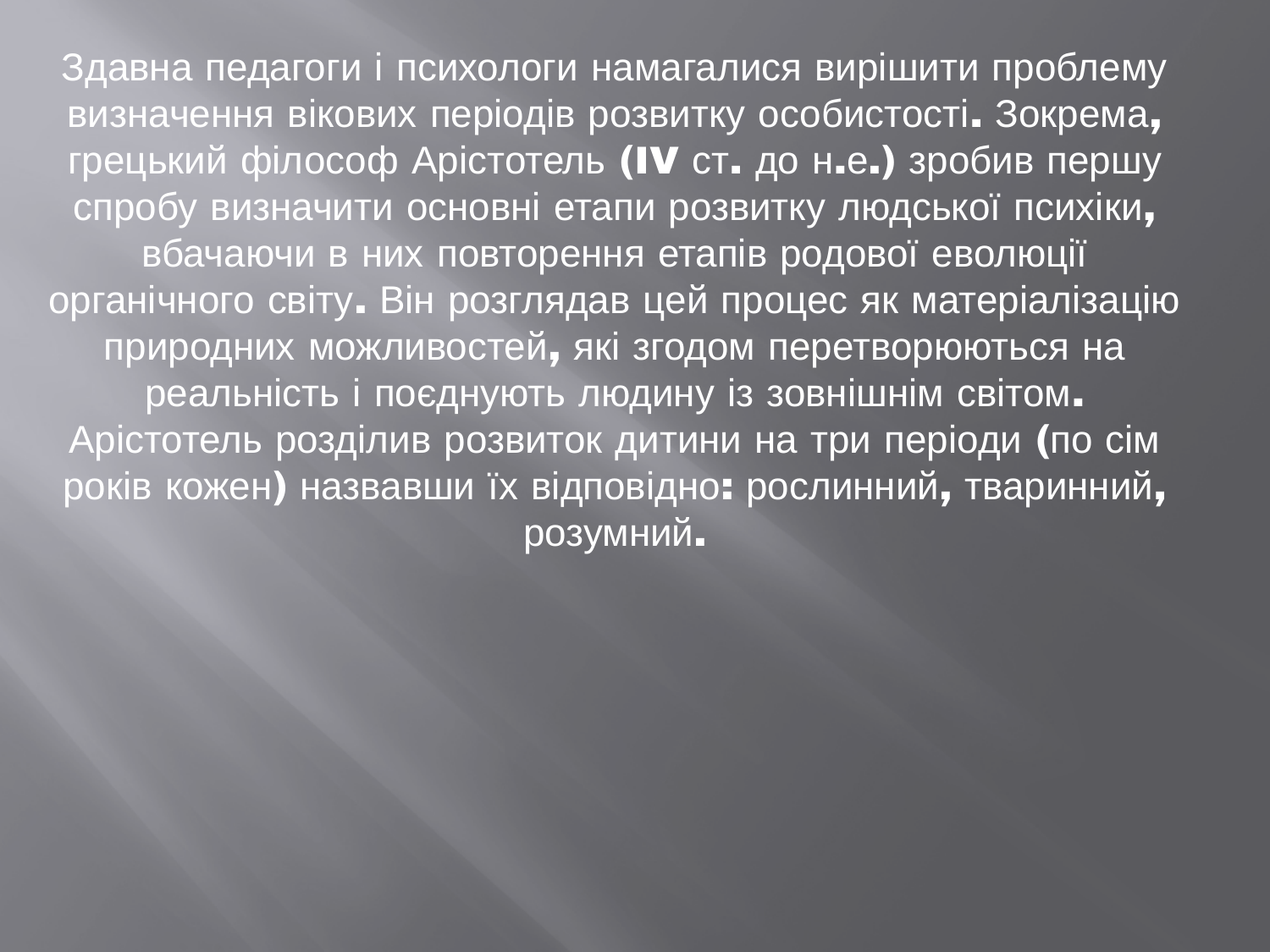

Здавна педагоги і психологи намагалися вирішити проблему визначення вікових періодів розвитку особистості. Зокрема, грецький філософ Арістотель (IV ст. до н.е.) зробив першу спробу визначити основні етапи розвитку людської психіки, вбачаючи в них повторення етапів родової еволюції органічного світу. Він розглядав цей процес як матеріалізацію природних можливостей, які згодом перетворюються на реальність і поєднують людину із зовнішнім світом. Арістотель розділив розвиток дитини на три періоди (по сім років кожен) назвавши їх відповідно: рослинний, тваринний, розумний.